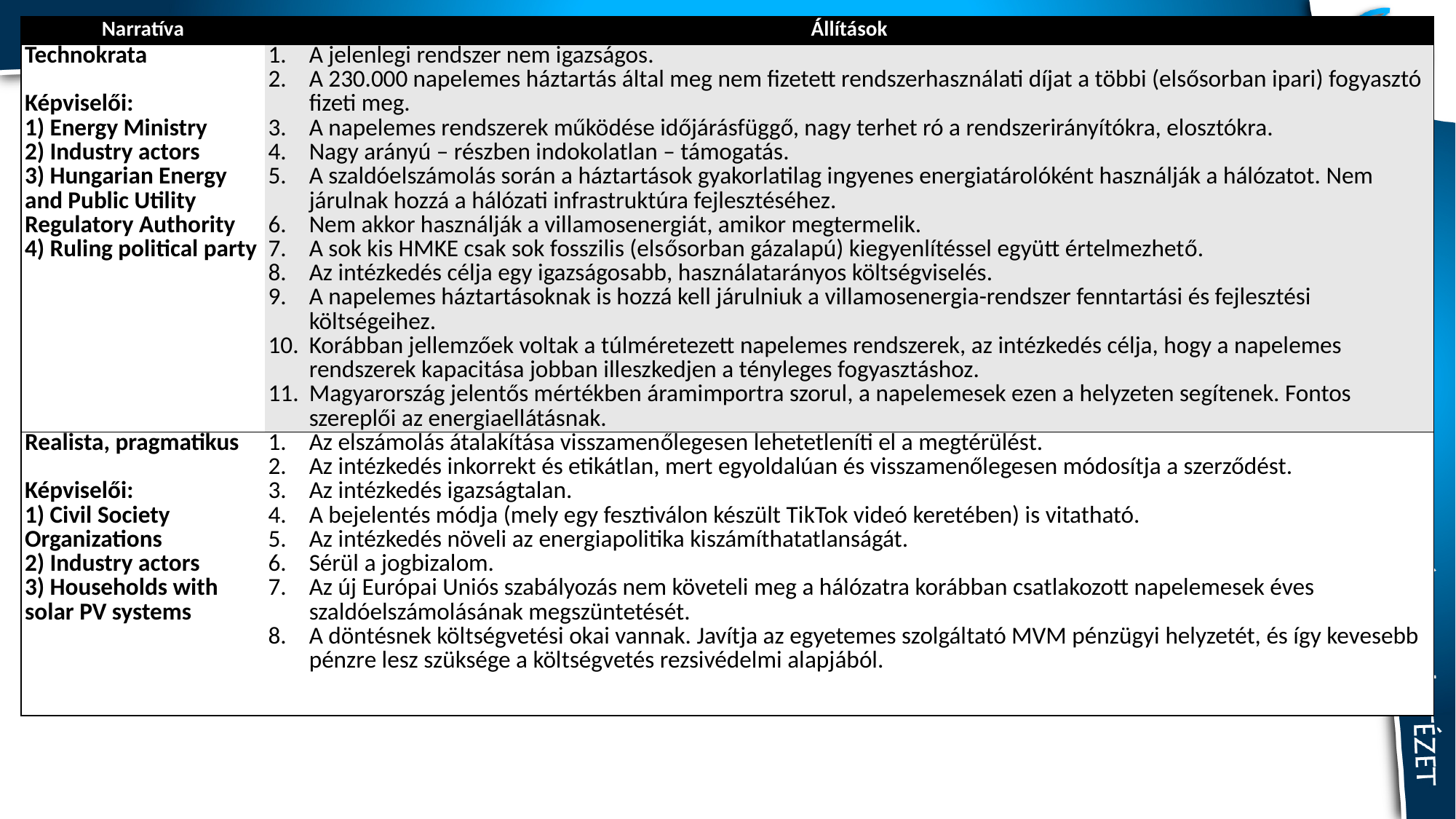

| Narratíva | Állítások |
| --- | --- |
| Technokrata Képviselői: 1) Energy Ministry 2) Industry actors 3) Hungarian Energy and Public Utility Regulatory Authority 4) Ruling political party | A jelenlegi rendszer nem igazságos. A 230.000 napelemes háztartás által meg nem fizetett rendszerhasználati díjat a többi (elsősorban ipari) fogyasztó fizeti meg. A napelemes rendszerek működése időjárásfüggő, nagy terhet ró a rendszerirányítókra, elosztókra. Nagy arányú – részben indokolatlan – támogatás. A szaldóelszámolás során a háztartások gyakorlatilag ingyenes energiatárolóként használják a hálózatot. Nem járulnak hozzá a hálózati infrastruktúra fejlesztéséhez. Nem akkor használják a villamosenergiát, amikor megtermelik. A sok kis HMKE csak sok fosszilis (elsősorban gázalapú) kiegyenlítéssel együtt értelmezhető. Az intézkedés célja egy igazságosabb, használatarányos költségviselés. A napelemes háztartásoknak is hozzá kell járulniuk a villamosenergia-rendszer fenntartási és fejlesztési költségeihez. Korábban jellemzőek voltak a túlméretezett napelemes rendszerek, az intézkedés célja, hogy a napelemes rendszerek kapacitása jobban illeszkedjen a tényleges fogyasztáshoz. Magyarország jelentős mértékben áramimportra szorul, a napelemesek ezen a helyzeten segítenek. Fontos szereplői az energiaellátásnak. |
| Realista, pragmatikus Képviselői: 1) Civil Society Organizations 2) Industry actors 3) Households with solar PV systems | Az elszámolás átalakítása visszamenőlegesen lehetetleníti el a megtérülést. Az intézkedés inkorrekt és etikátlan, mert egyoldalúan és visszamenőlegesen módosítja a szerződést. Az intézkedés igazságtalan. A bejelentés módja (mely egy fesztiválon készült TikTok videó keretében) is vitatható. Az intézkedés növeli az energiapolitika kiszámíthatatlanságát. Sérül a jogbizalom. Az új Európai Uniós szabályozás nem követeli meg a hálózatra korábban csatlakozott napelemesek éves szaldóelszámolásának megszüntetését. A döntésnek költségvetési okai vannak. Javítja az egyetemes szolgáltató MVM pénzügyi helyzetét, és így kevesebb pénzre lesz szüksége a költségvetés rezsivédelmi alapjából. |